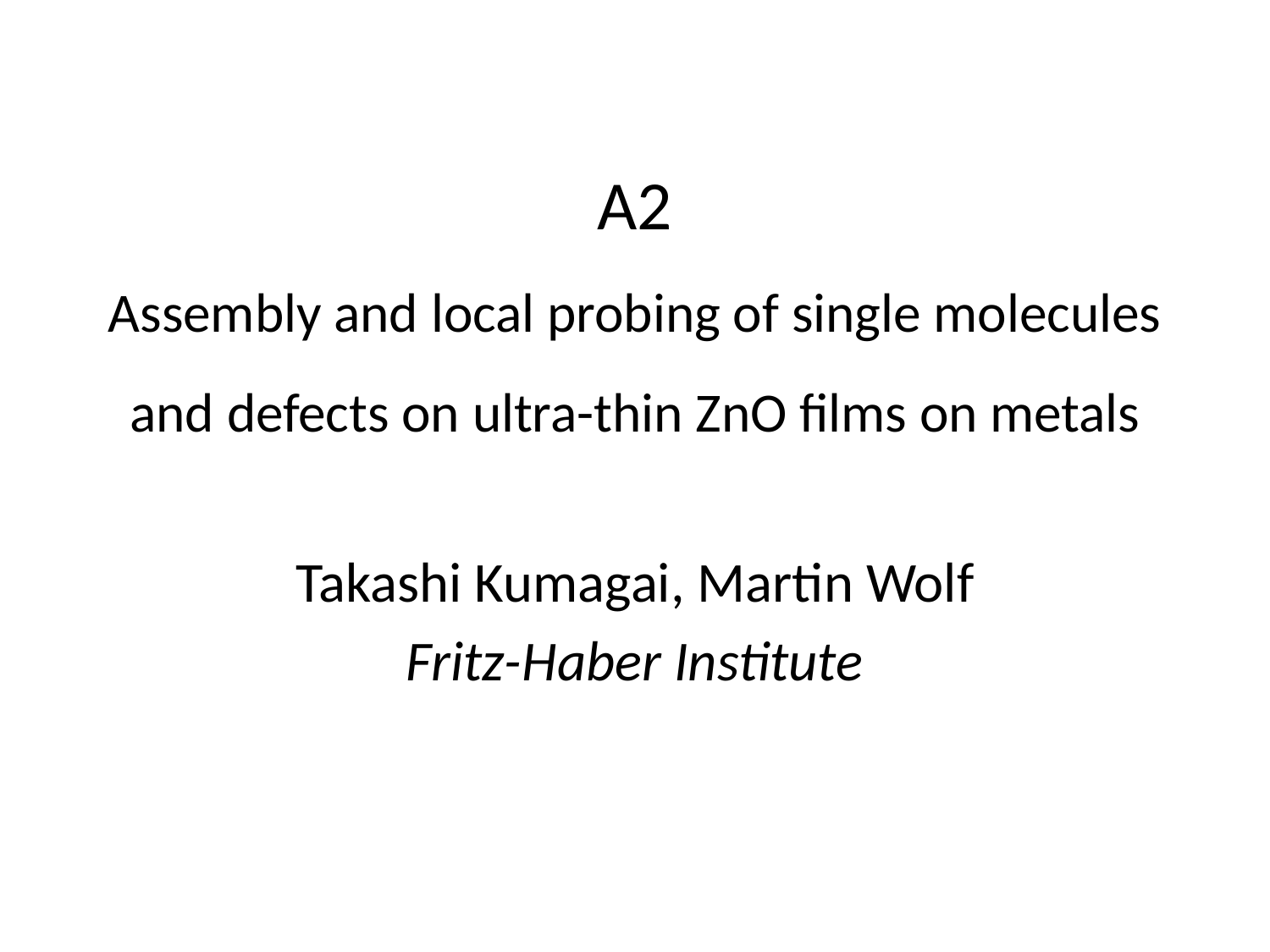

# A2 Assembly and local probing of single molecules and defects on ultra-thin ZnO films on metals
Takashi Kumagai, Martin Wolf
Fritz-Haber Institute